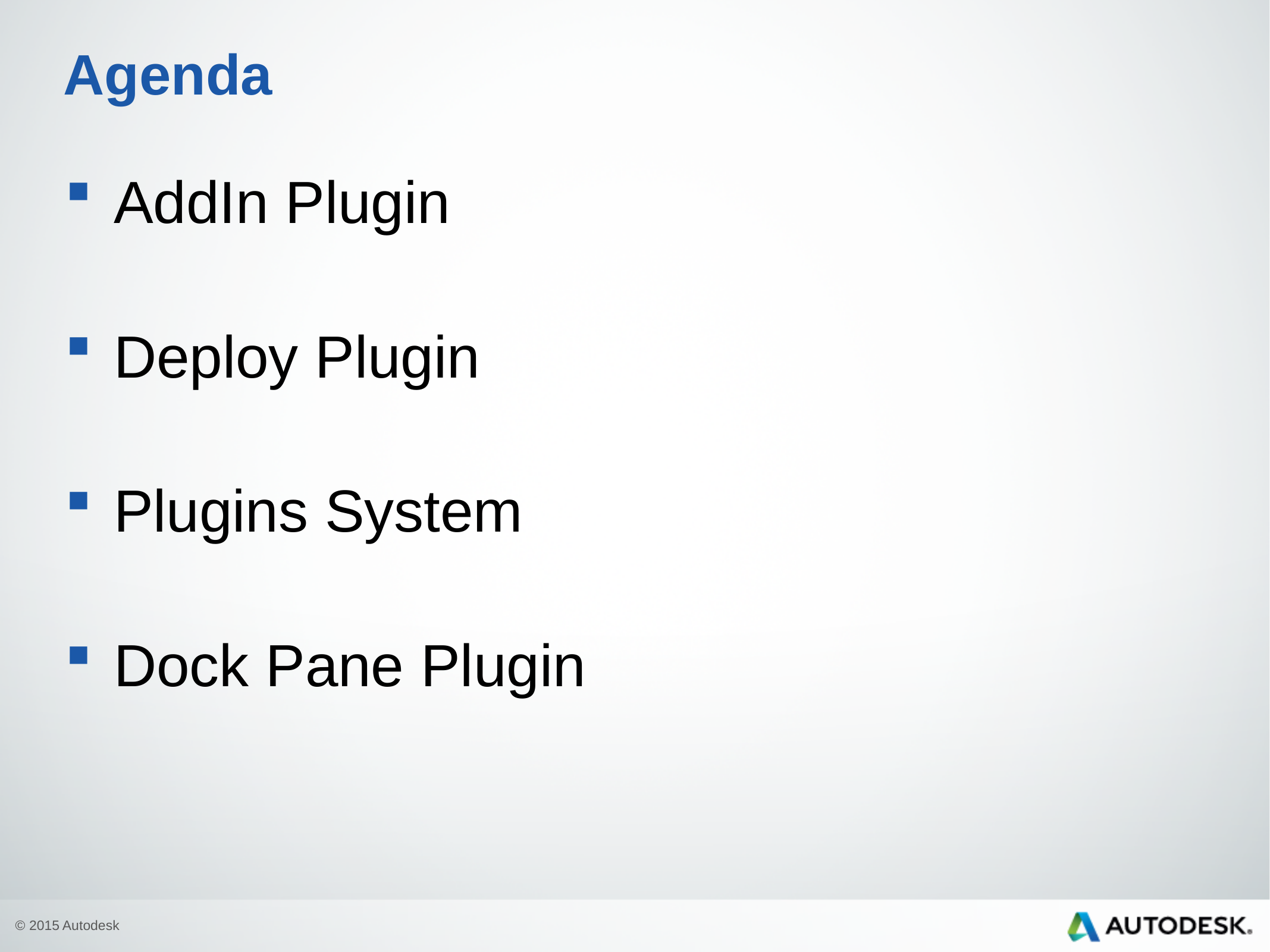

# Agenda
AddIn Plugin

Deploy Plugin

Plugins System

Dock Pane Plugin